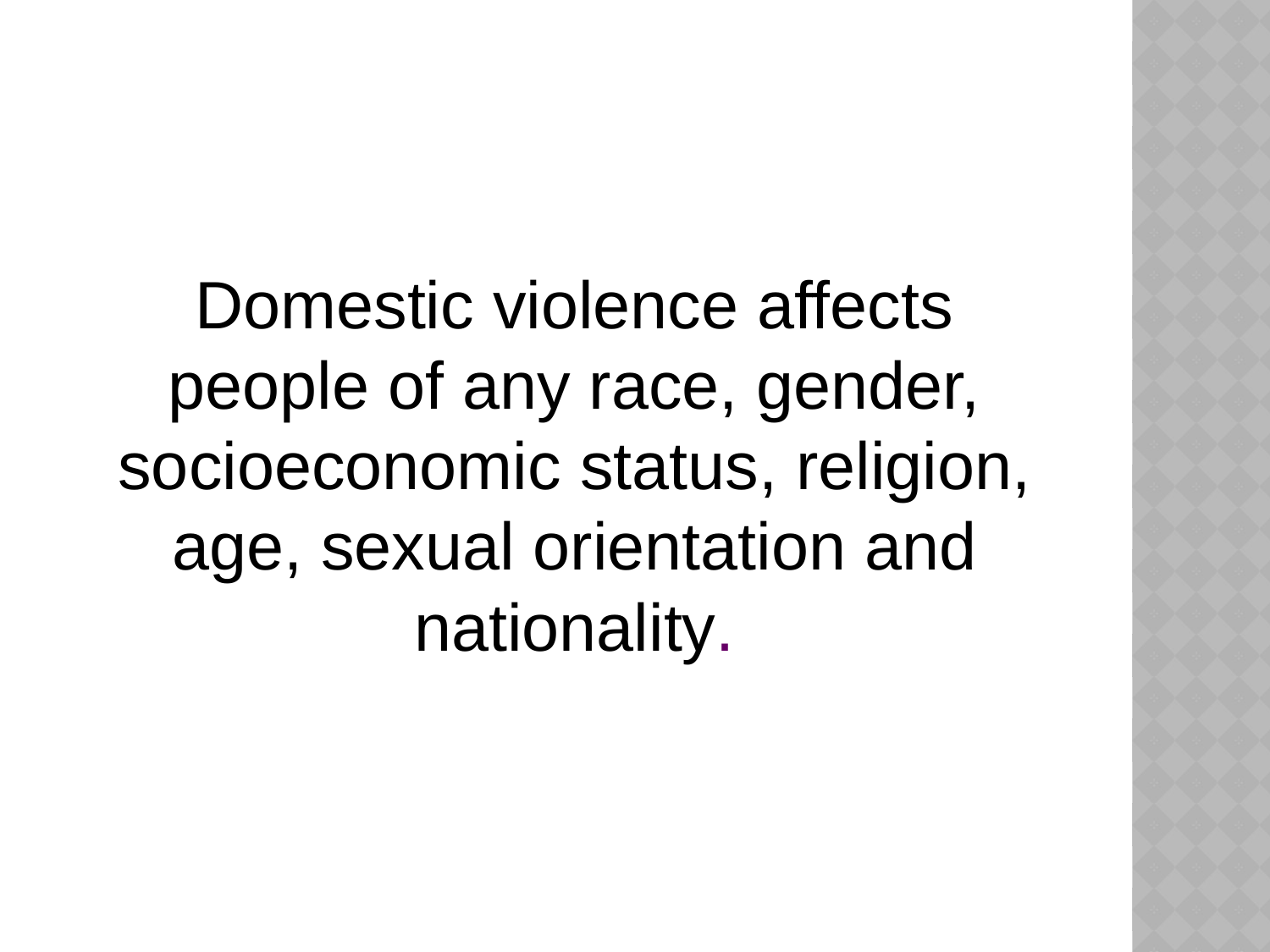

Domestic violence affects people of any race, gender, socioeconomic status, religion, age, sexual orientation and nationality.